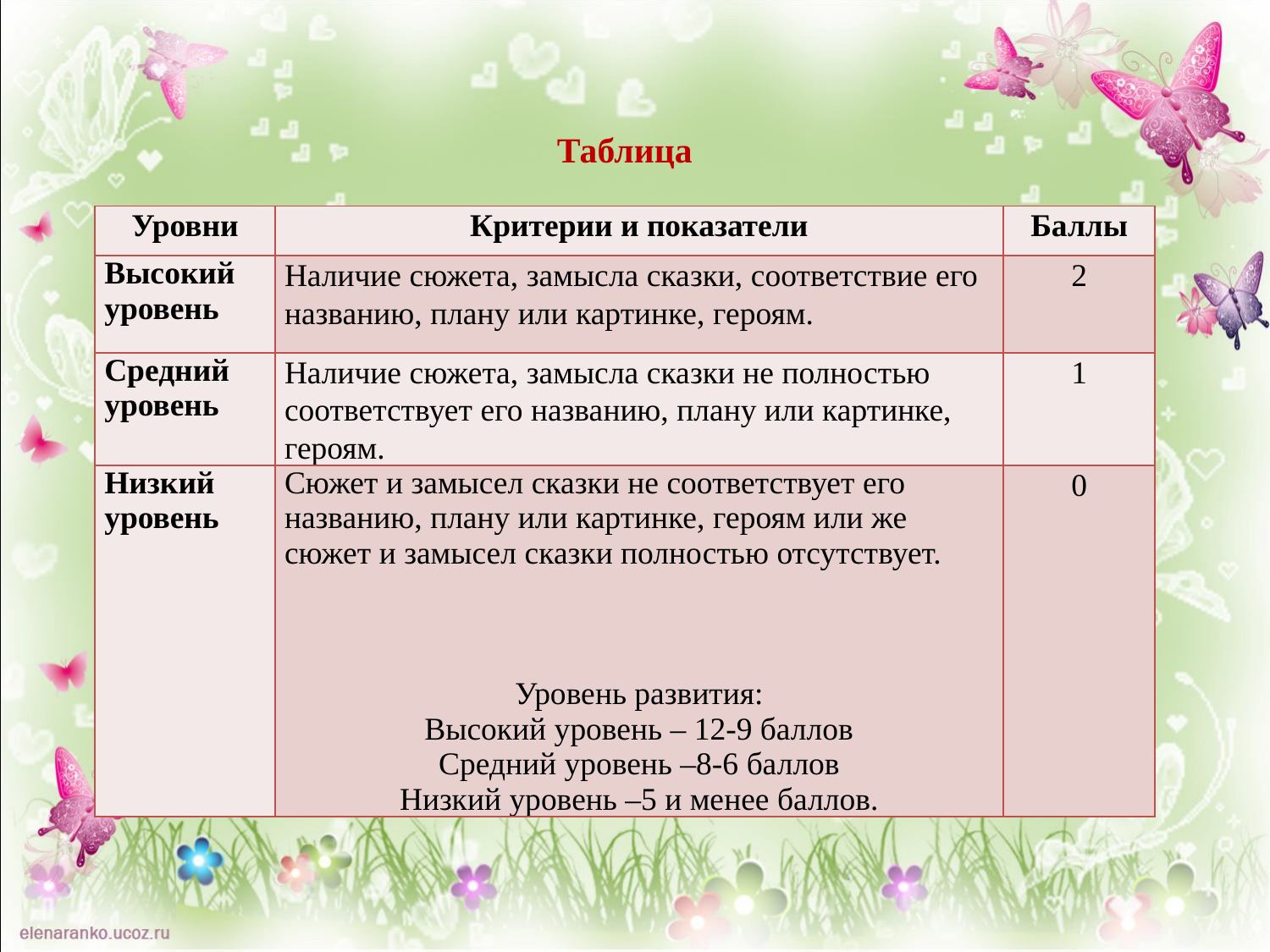

Таблица
| Уровни | Критерии и показатели | Баллы |
| --- | --- | --- |
| Высокий уровень | Наличие сюжета, замысла сказки, соответствие его названию, плану или картинке, героям. | 2 |
| Средний уровень | Наличие сюжета, замысла сказки не полностью соответствует его названию, плану или картинке, героям. | 1 |
| Низкий уровень | Сюжет и замысел сказки не соответствует его названию, плану или картинке, героям или же сюжет и замысел сказки полностью отсутствует. Уровень развития: Высокий уровень – 12-9 баллов Средний уровень –8-6 баллов Низкий уровень –5 и менее баллов. | 0 |
#